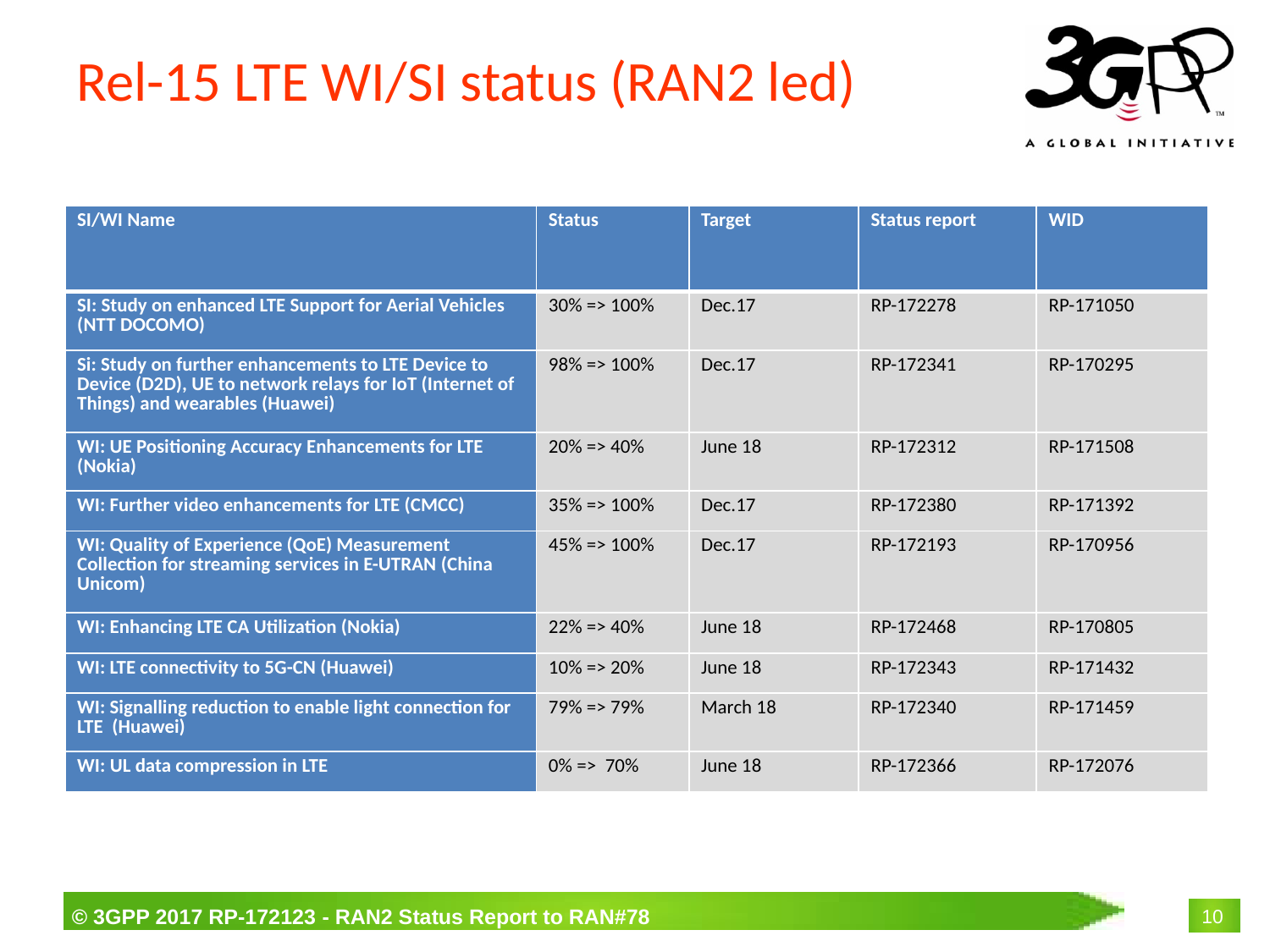

# Rel-15 LTE WI/SI status (RAN2 led)
| SI/WI Name | Status | Target | Status report | WID |
| --- | --- | --- | --- | --- |
| SI: Study on enhanced LTE Support for Aerial Vehicles (NTT DOCOMO) | 30% => 100% | Dec.17 | RP-172278 | RP-171050 |
| Si: Study on further enhancements to LTE Device to Device (D2D), UE to network relays for IoT (Internet of Things) and wearables (Huawei) | 98% => 100% | Dec.17 | RP-172341 | RP-170295 |
| WI: UE Positioning Accuracy Enhancements for LTE (Nokia) | 20% => 40% | June 18 | RP-172312 | RP-171508 |
| WI: Further video enhancements for LTE (CMCC) | 35% => 100% | Dec.17 | RP-172380 | RP-171392 |
| WI: Quality of Experience (QoE) Measurement Collection for streaming services in E-UTRAN (China Unicom) | 45% => 100% | Dec.17 | RP-172193 | RP-170956 |
| WI: Enhancing LTE CA Utilization (Nokia) | 22% => 40% | June 18 | RP-172468 | RP-170805 |
| WI: LTE connectivity to 5G-CN (Huawei) | 10% => 20% | June 18 | RP-172343 | RP-171432 |
| WI: Signalling reduction to enable light connection for LTE  (Huawei) | 79% => 79% | March 18 | RP-172340 | RP-171459 |
| WI: UL data compression in LTE | 0% => 70% | June 18 | RP-172366 | RP-172076 |